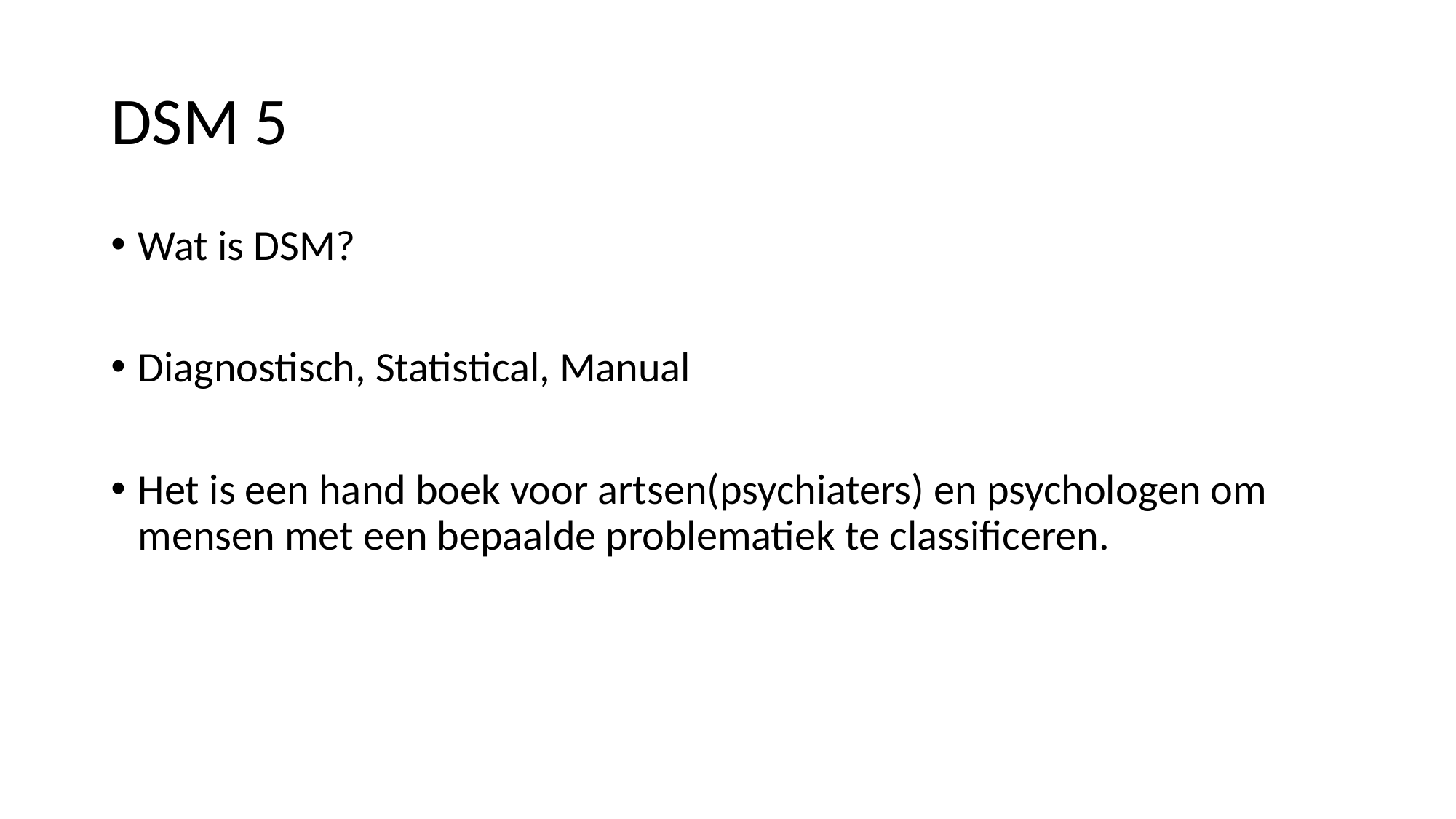

# DSM 5
Wat is DSM?

Diagnostisch, Statistical, Manual

Het is een hand boek voor artsen(psychiaters) en psychologen om mensen met een bepaalde problematiek te classificeren.